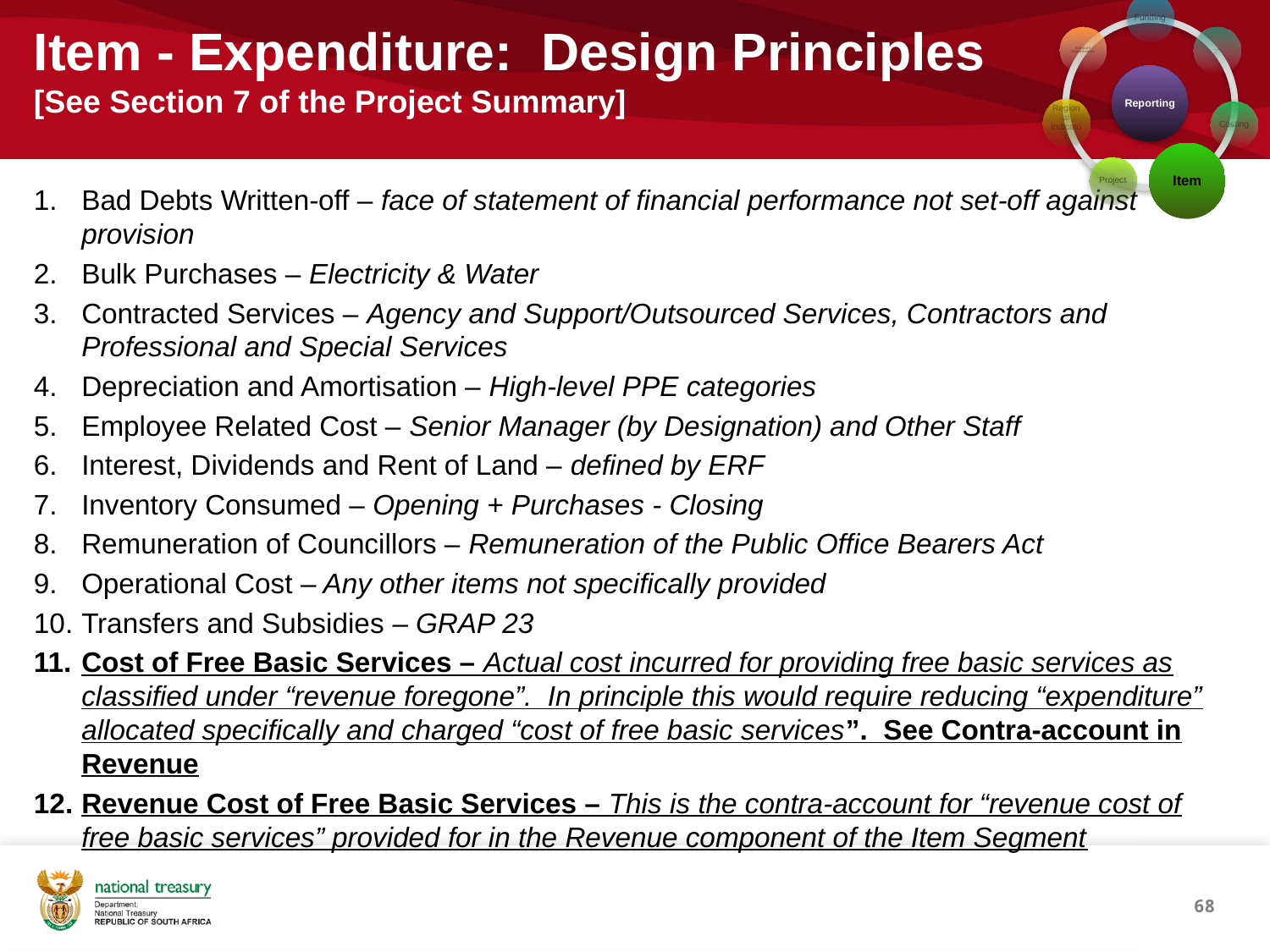

Reporting
Funding
Function
Costing
Item
Project
Regional Indicator
Standard Classification
# Item - Expenditure:  Design Principles [See Section 7 of the Project Summary]
Bad Debts Written-off – face of statement of financial performance not set-off against provision
Bulk Purchases – Electricity & Water
Contracted Services – Agency and Support/Outsourced Services, Contractors and Professional and Special Services
Depreciation and Amortisation – High-level PPE categories
Employee Related Cost – Senior Manager (by Designation) and Other Staff
Interest, Dividends and Rent of Land – defined by ERF
Inventory Consumed – Opening + Purchases - Closing
Remuneration of Councillors – Remuneration of the Public Office Bearers Act
Operational Cost – Any other items not specifically provided
Transfers and Subsidies – GRAP 23
Cost of Free Basic Services – Actual cost incurred for providing free basic services as classified under “revenue foregone”.  In principle this would require reducing “expenditure” allocated specifically and charged “cost of free basic services”.  See Contra-account in Revenue
Revenue Cost of Free Basic Services – This is the contra-account for “revenue cost of free basic services” provided for in the Revenue component of the Item Segment

68